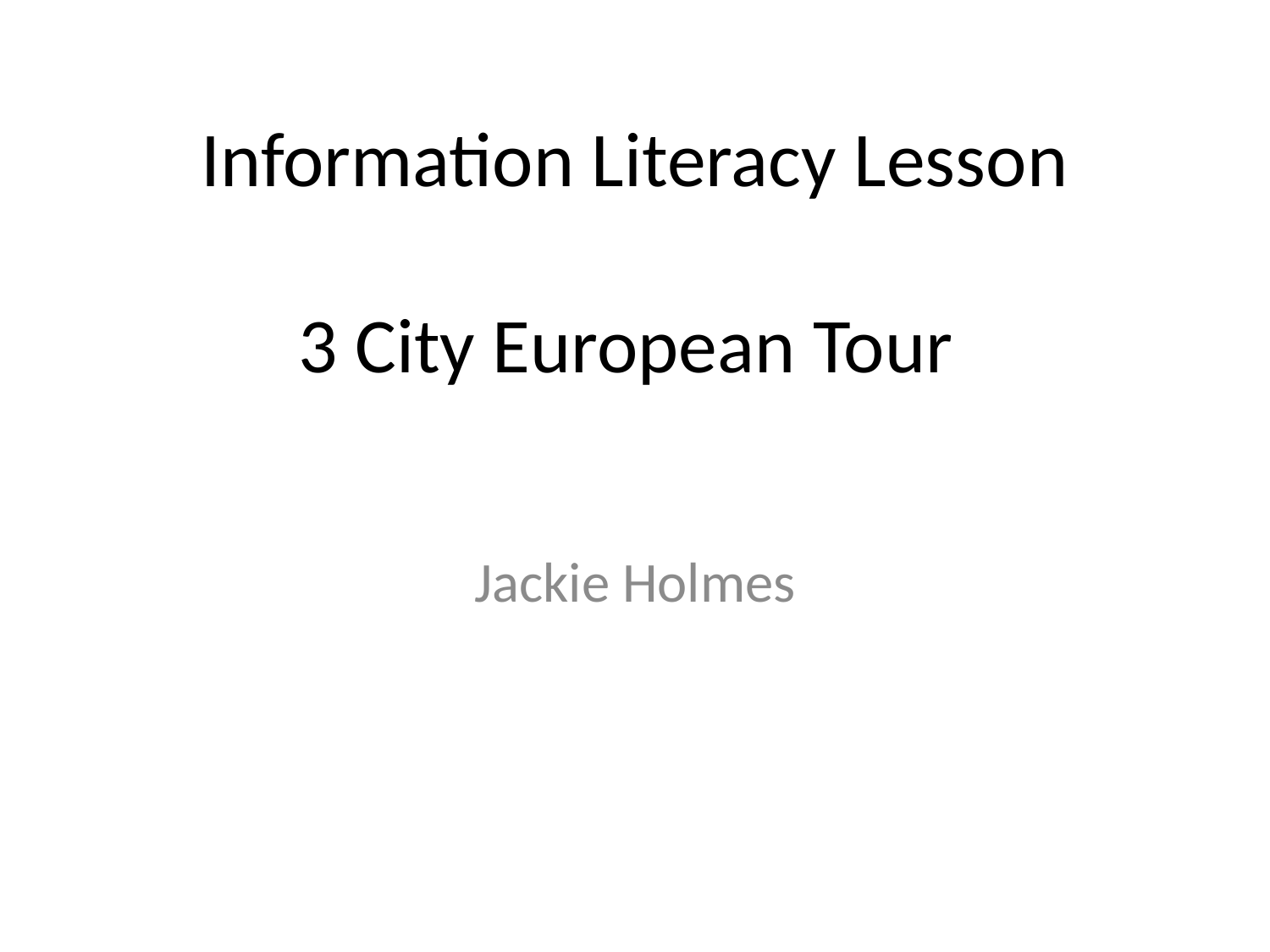

# Information Literacy Lesson 3 City European Tour
Jackie Holmes